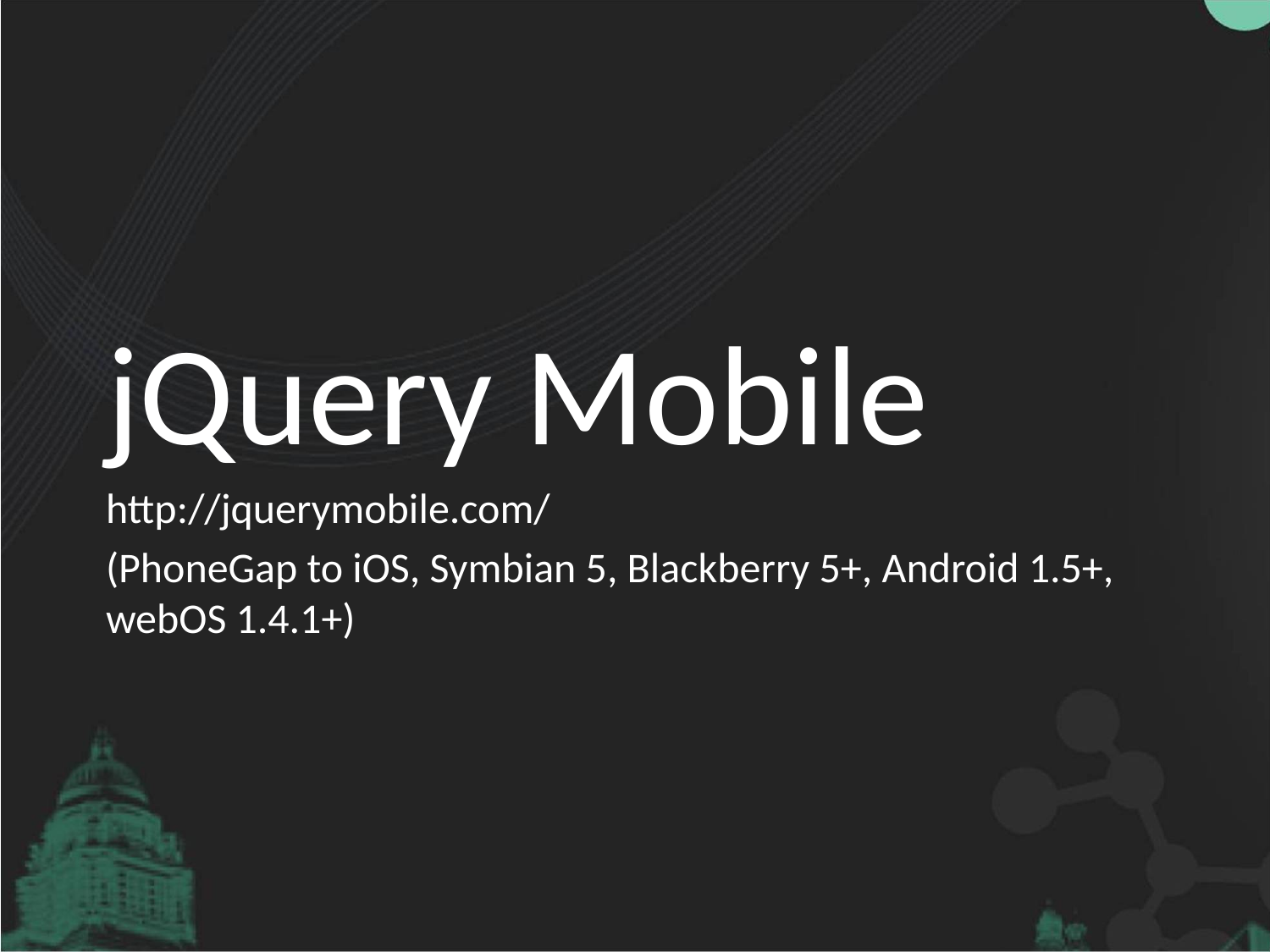

#
jQuery Mobile
http://jquerymobile.com/
(PhoneGap to iOS, Symbian 5, Blackberry 5+, Android 1.5+, webOS 1.4.1+)